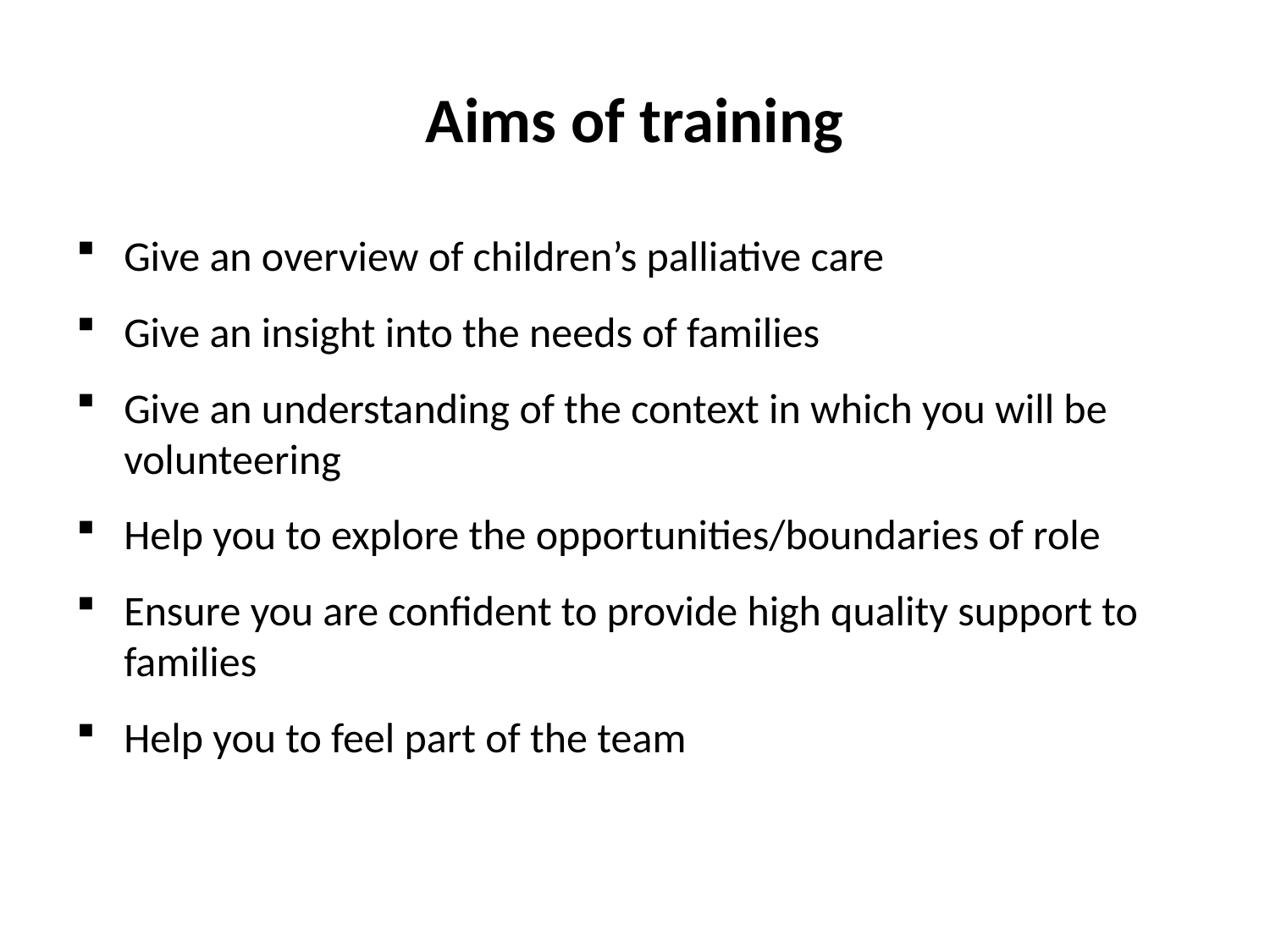

# Aims of training
Give an overview of children’s palliative care

Give an insight into the needs of families

Give an understanding of the context in which you will be volunteering

Help you to explore the opportunities/boundaries of role

Ensure you are confident to provide high quality support to families

Help you to feel part of the team